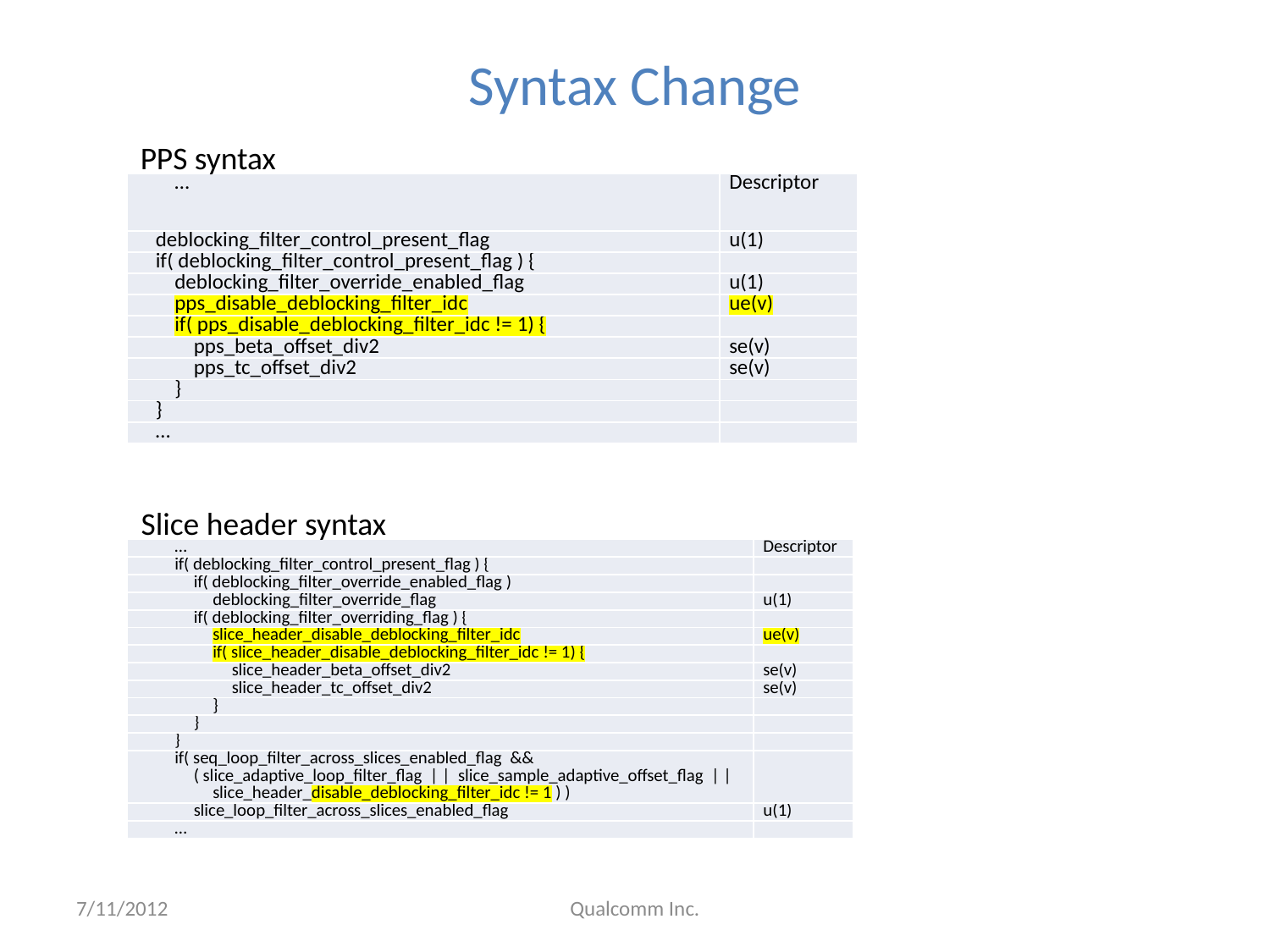

# Syntax Change
PPS syntax
| … | Descriptor |
| --- | --- |
| deblocking\_filter\_control\_present\_flag | u(1) |
| if( deblocking\_filter\_control\_present\_flag ) { |  |
| deblocking\_filter\_override\_enabled\_flag | u(1) |
| pps\_disable\_deblocking\_filter\_idc | ue(v) |
| if( pps\_disable\_deblocking\_filter\_idc != 1) { |  |
| pps\_beta\_offset\_div2 | se(v) |
| pps\_tc\_offset\_div2 | se(v) |
| } |  |
| } |  |
| … |  |
Slice header syntax
| … | Descriptor |
| --- | --- |
| if( deblocking\_filter\_control\_present\_flag ) { |  |
| if( deblocking\_filter\_override\_enabled\_flag ) |  |
| deblocking\_filter\_override\_flag | u(1) |
| if( deblocking\_filter\_overriding\_flag ) { |  |
| slice\_header\_disable\_deblocking\_filter\_idc | ue(v) |
| if( slice\_header\_disable\_deblocking\_filter\_idc != 1) { |  |
| slice\_header\_beta\_offset\_div2 | se(v) |
| slice\_header\_tc\_offset\_div2 | se(v) |
| } |  |
| } |  |
| } |  |
| if( seq\_loop\_filter\_across\_slices\_enabled\_flag && ( slice\_adaptive\_loop\_filter\_flag | | slice\_sample\_adaptive\_offset\_flag | | slice\_header\_disable\_deblocking\_filter\_idc != 1 ) ) |  |
| slice\_loop\_filter\_across\_slices\_enabled\_flag | u(1) |
| … |  |
7/11/2012
Qualcomm Inc.